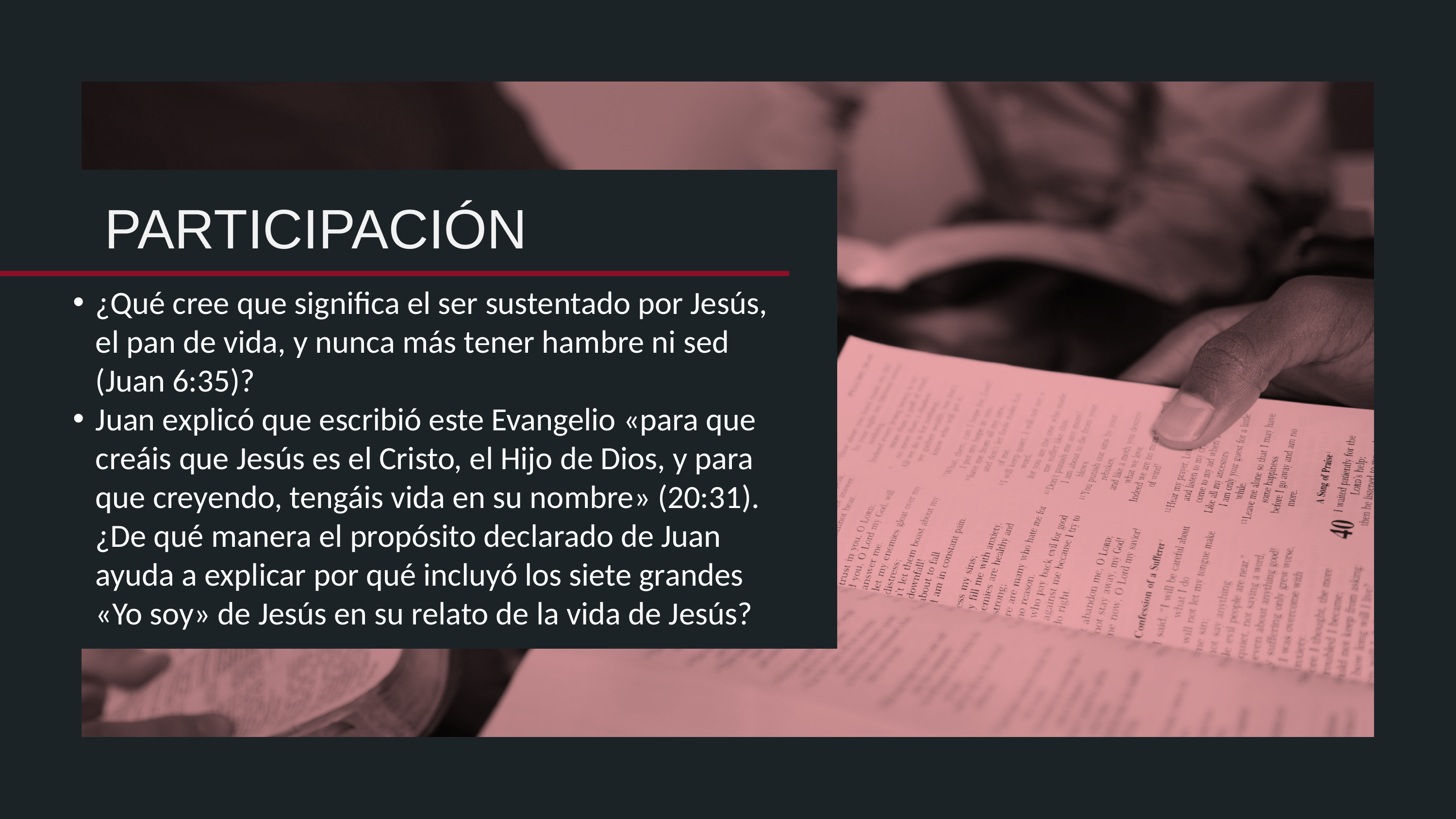

¿Qué cree que significa el ser sustentado por Jesús, el pan de vida, y nunca más tener hambre ni sed (Juan 6:35)?
Juan explicó que escribió este Evangelio «para que creáis que Jesús es el Cristo, el Hijo de Dios, y para que creyendo, tengáis vida en su nombre» (20:31). ¿De qué manera el propósito declarado de Juan ayuda a explicar por qué incluyó los siete grandes «Yo soy» de Jesús en su relato de la vida de Jesús?